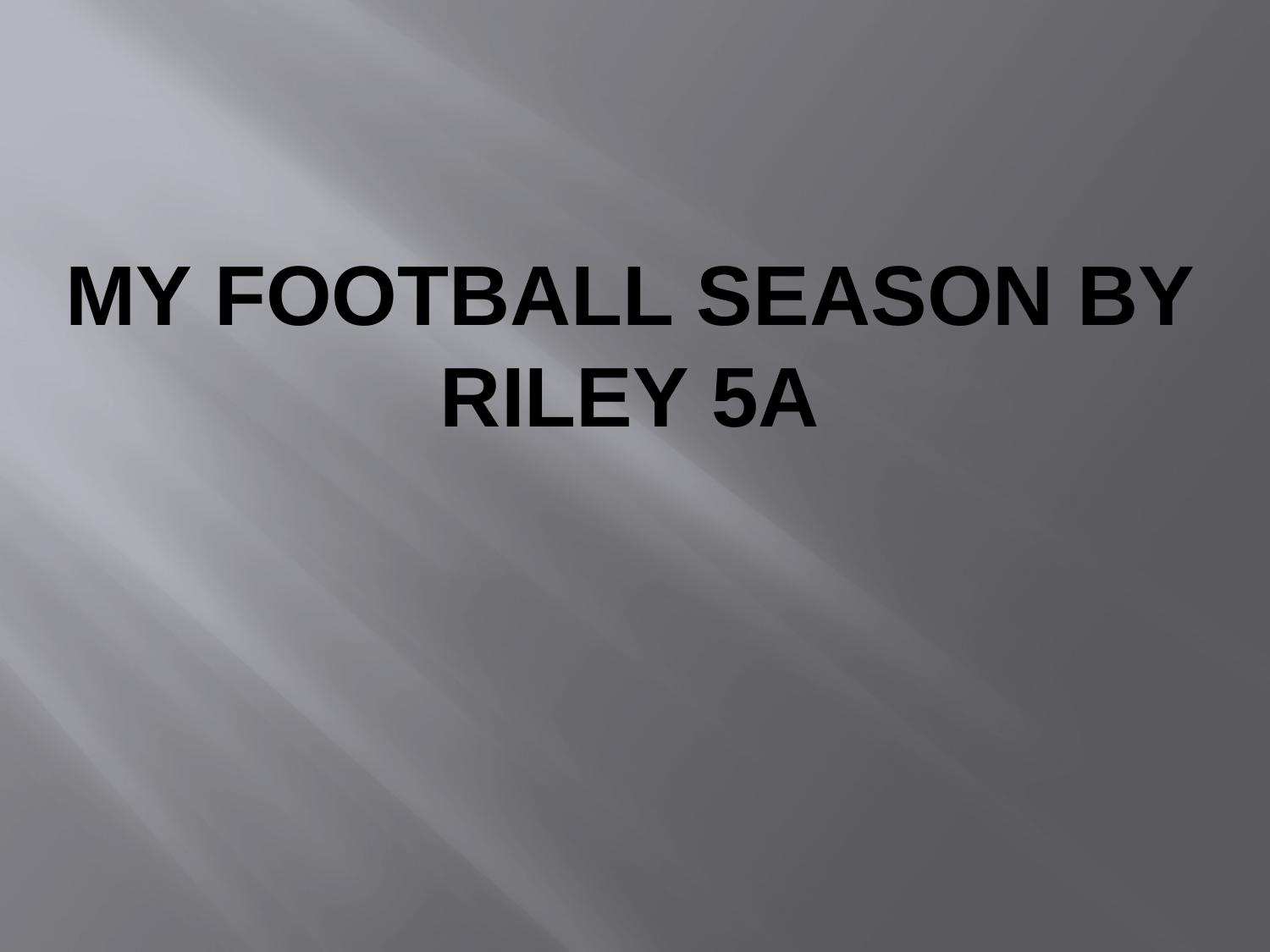

# My Football season By Riley 5A